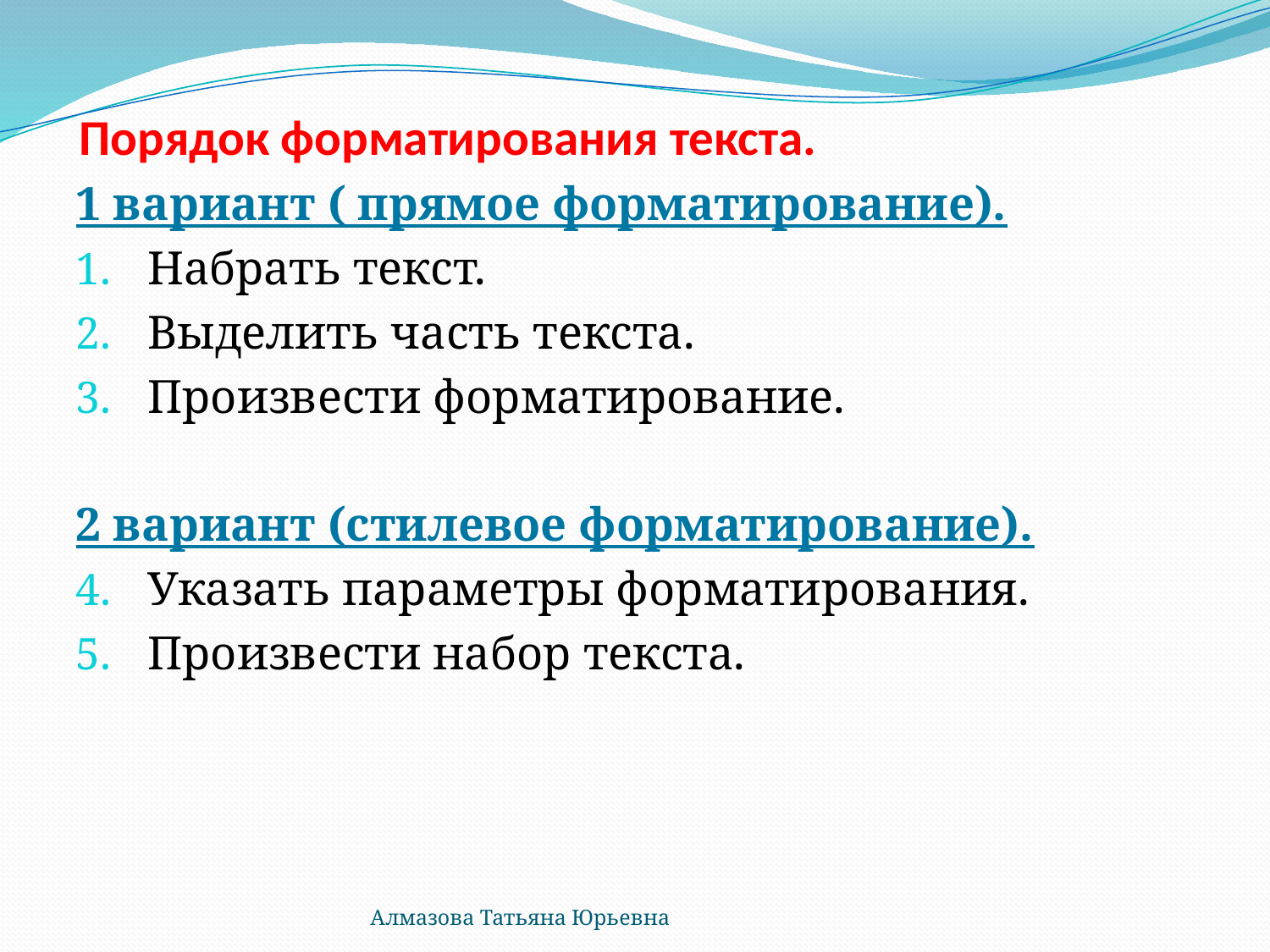

# Порядок форматирования текста.
1 вариант ( прямое форматирование).
Набрать текст.
Выделить часть текста.
Произвести форматирование.

2 вариант (стилевое форматирование).
Указать параметры форматирования.
Произвести набор текста.
Алмазова Татьяна Юрьевна